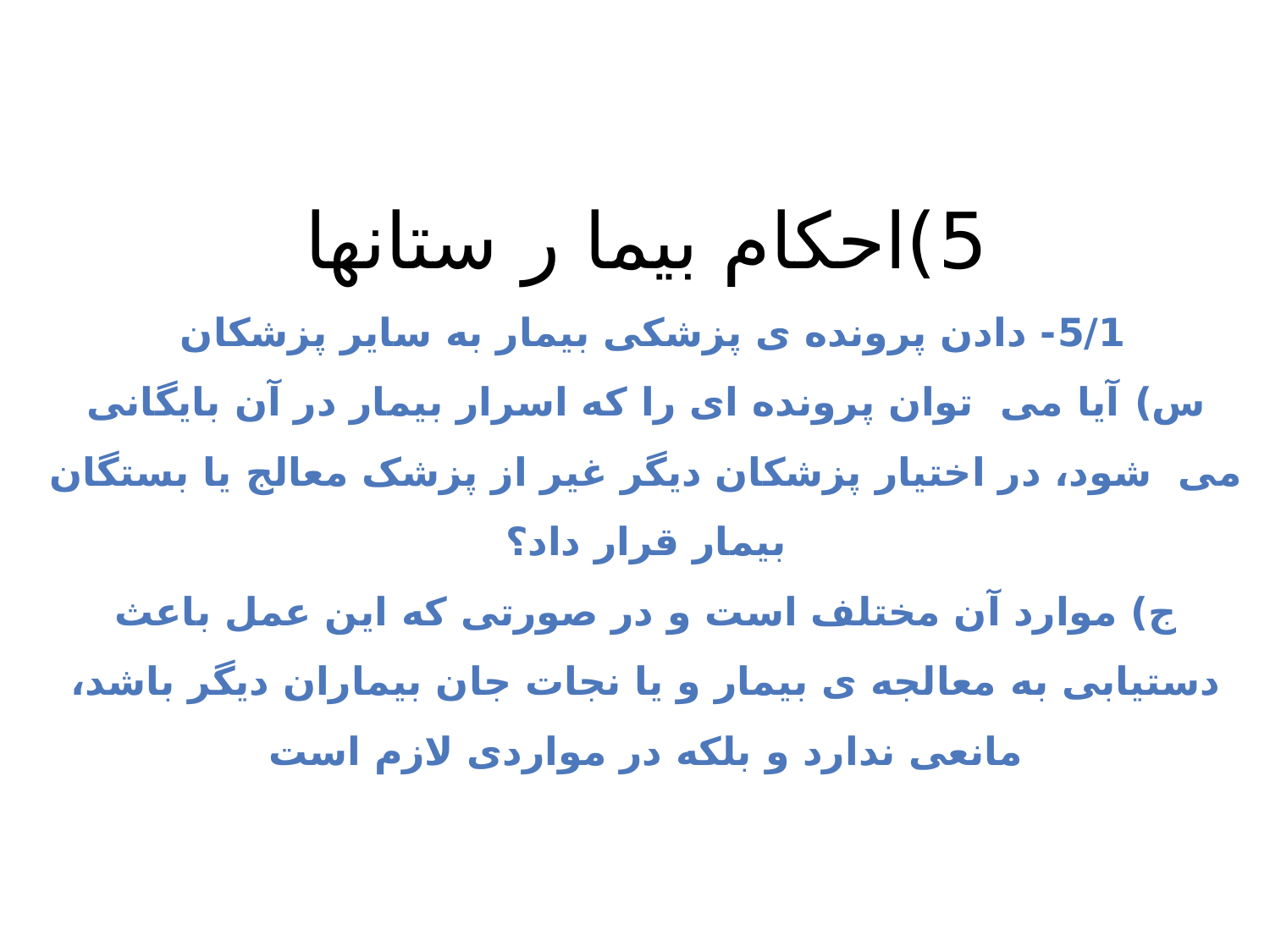

5)احکام بیما ر ستانها
5/1- دادن پرونده ی پزشکی بیمار به سایر پزشکان
س) آیا می  توان پرونده ای را که اسرار بیمار در آن بایگانی می  شود، در اختیار پزشکان دیگر غیر از پزشک معالج یا بستگان بیمار قرار داد؟
ج) موارد آن مختلف است و در صورتی که این عمل باعث دستیابی به معالجه ی بیمار و یا نجات جان بیماران دیگر باشد، مانعی ندارد و بلکه در مواردی لازم است